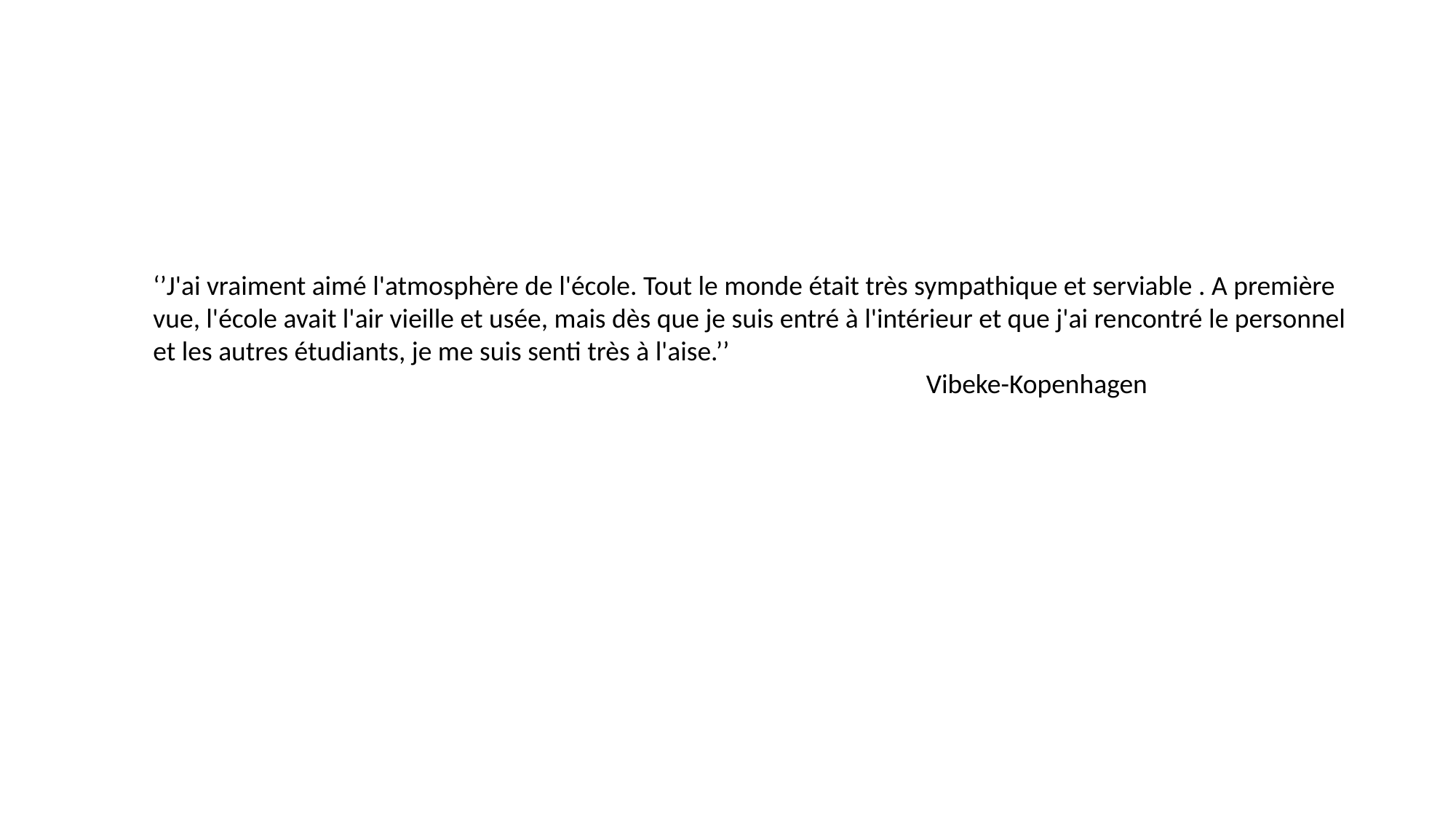

‘’J'ai vraiment aimé l'atmosphère de l'école. Tout le monde était très sympathique et serviable . A première vue, l'école avait l'air vieille et usée, mais dès que je suis entré à l'intérieur et que j'ai rencontré le personnel et les autres étudiants, je me suis senti très à l'aise.’’
                                                                                                                             Vibeke-Kopenhagen